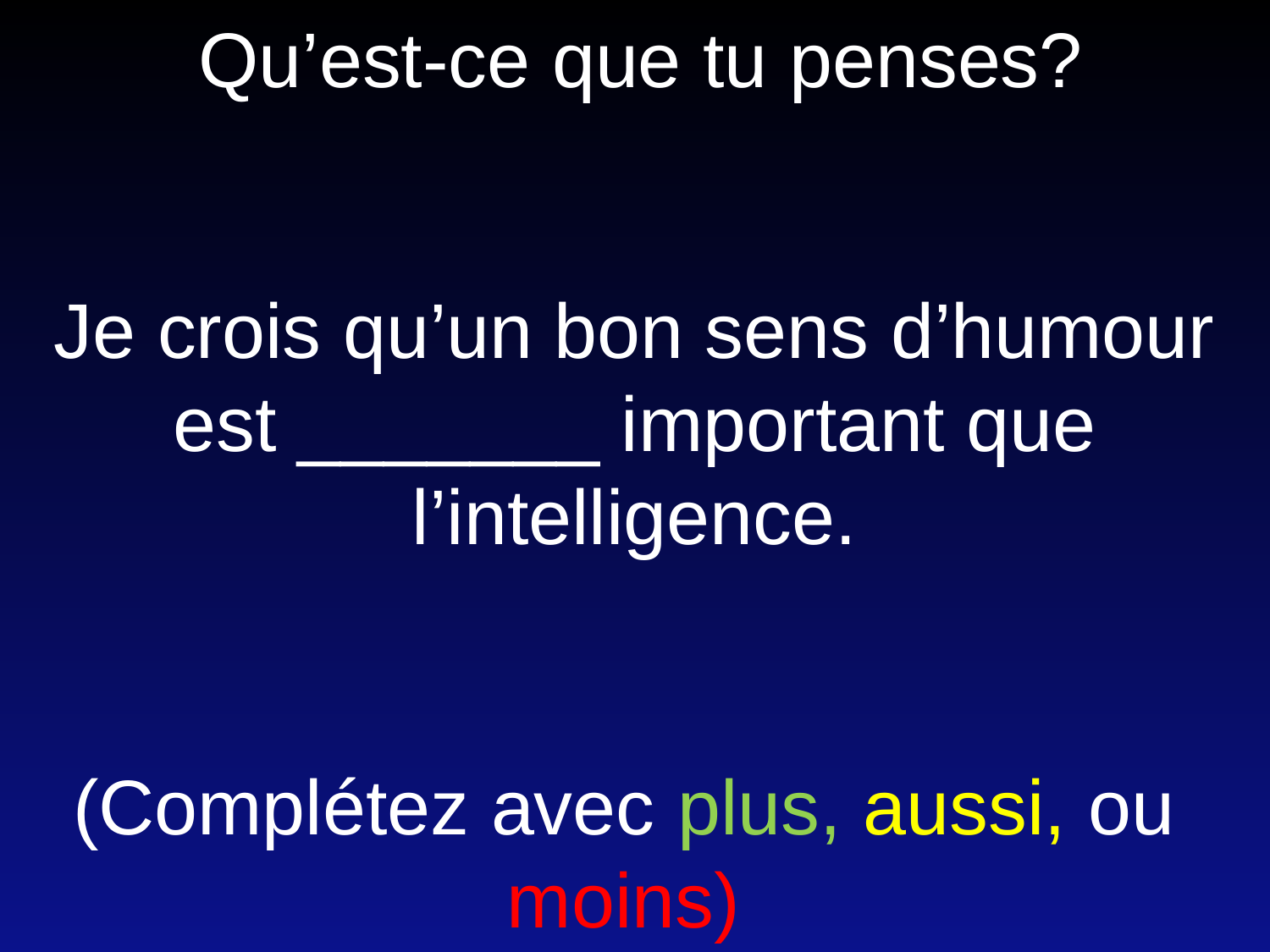

Qu’est-ce que tu penses?
Je crois qu’un bon sens d’humour est _______ important que l’intelligence.
(Complétez avec plus, aussi, ou moins)